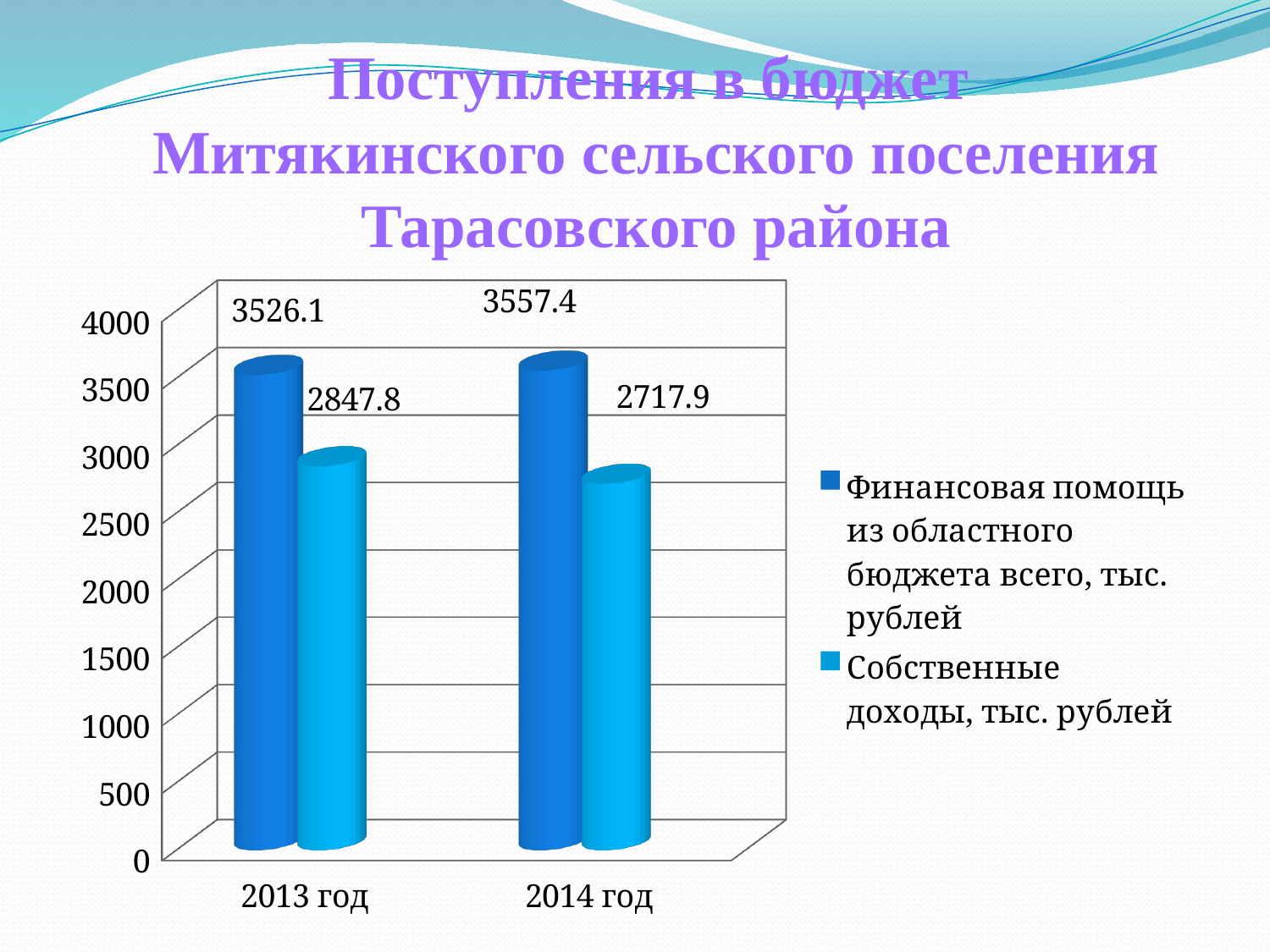

Поступления в бюджет
Митякинского сельского поселения Тарасовского района

[unsupported chart]